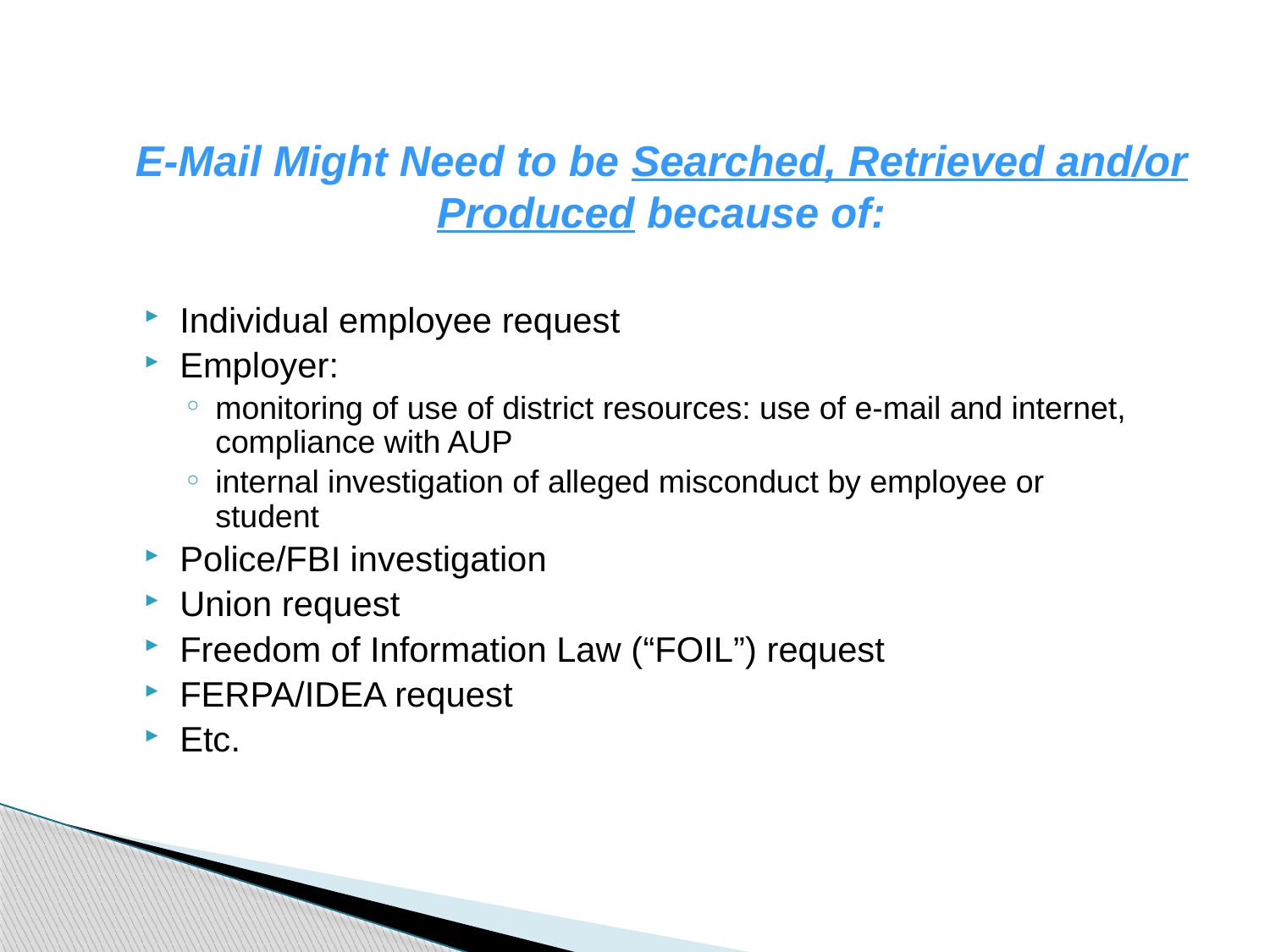

# E-Mail Might Need to be Searched, Retrieved and/or Produced because of:
Individual employee request
Employer:
monitoring of use of district resources: use of e-mail and internet, compliance with AUP
internal investigation of alleged misconduct by employee or student
Police/FBI investigation
Union request
Freedom of Information Law (“FOIL”) request
FERPA/IDEA request
Etc.